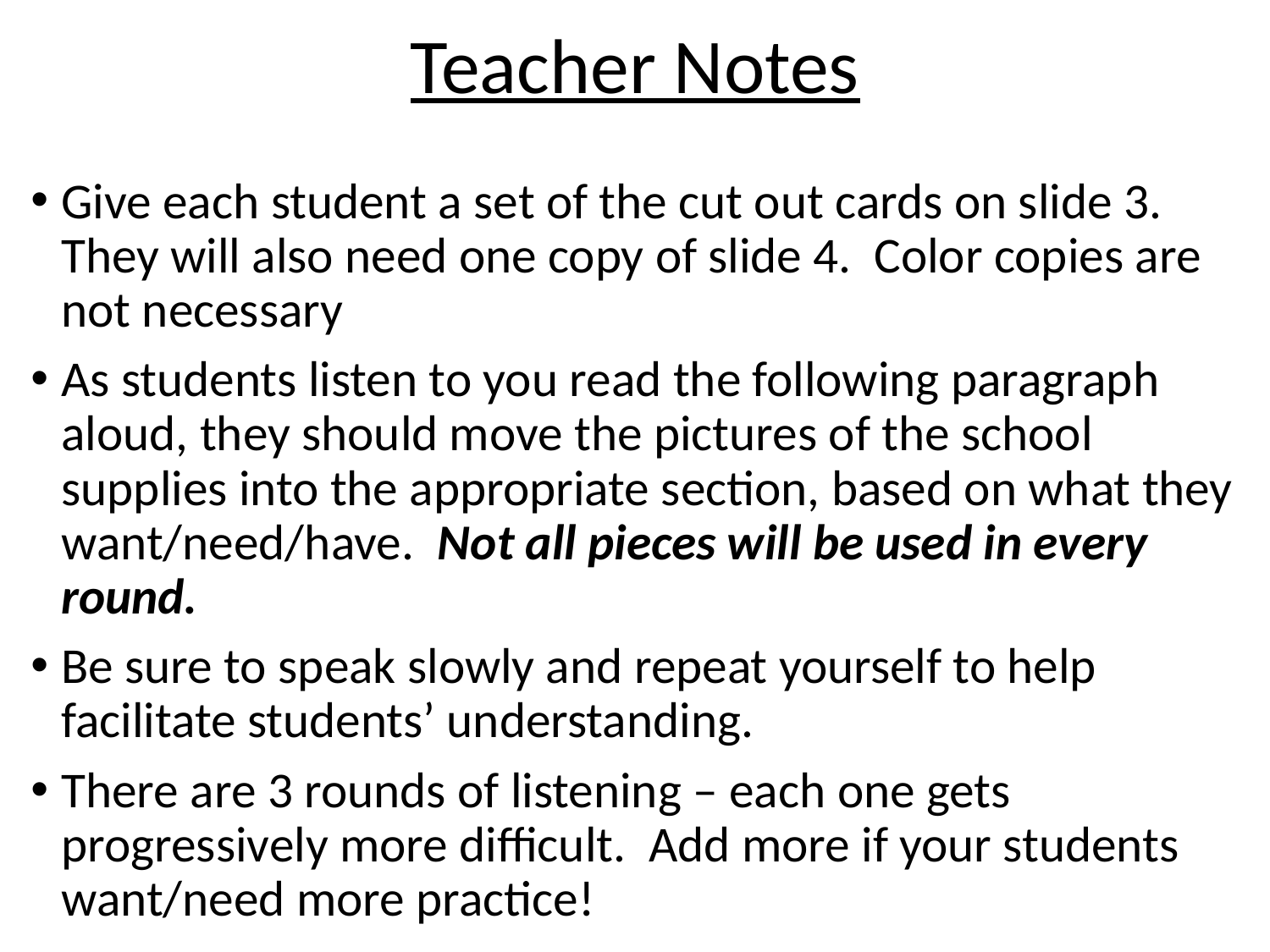

# Teacher Notes
Give each student a set of the cut out cards on slide 3.  They will also need one copy of slide 4.  Color copies are not necessary
As students listen to you read the following paragraph aloud, they should move the pictures of the school supplies into the appropriate section, based on what they want/need/have.  Not all pieces will be used in every round.
Be sure to speak slowly and repeat yourself to help facilitate students’ understanding.
There are 3 rounds of listening – each one gets progressively more difficult.  Add more if your students want/need more practice!